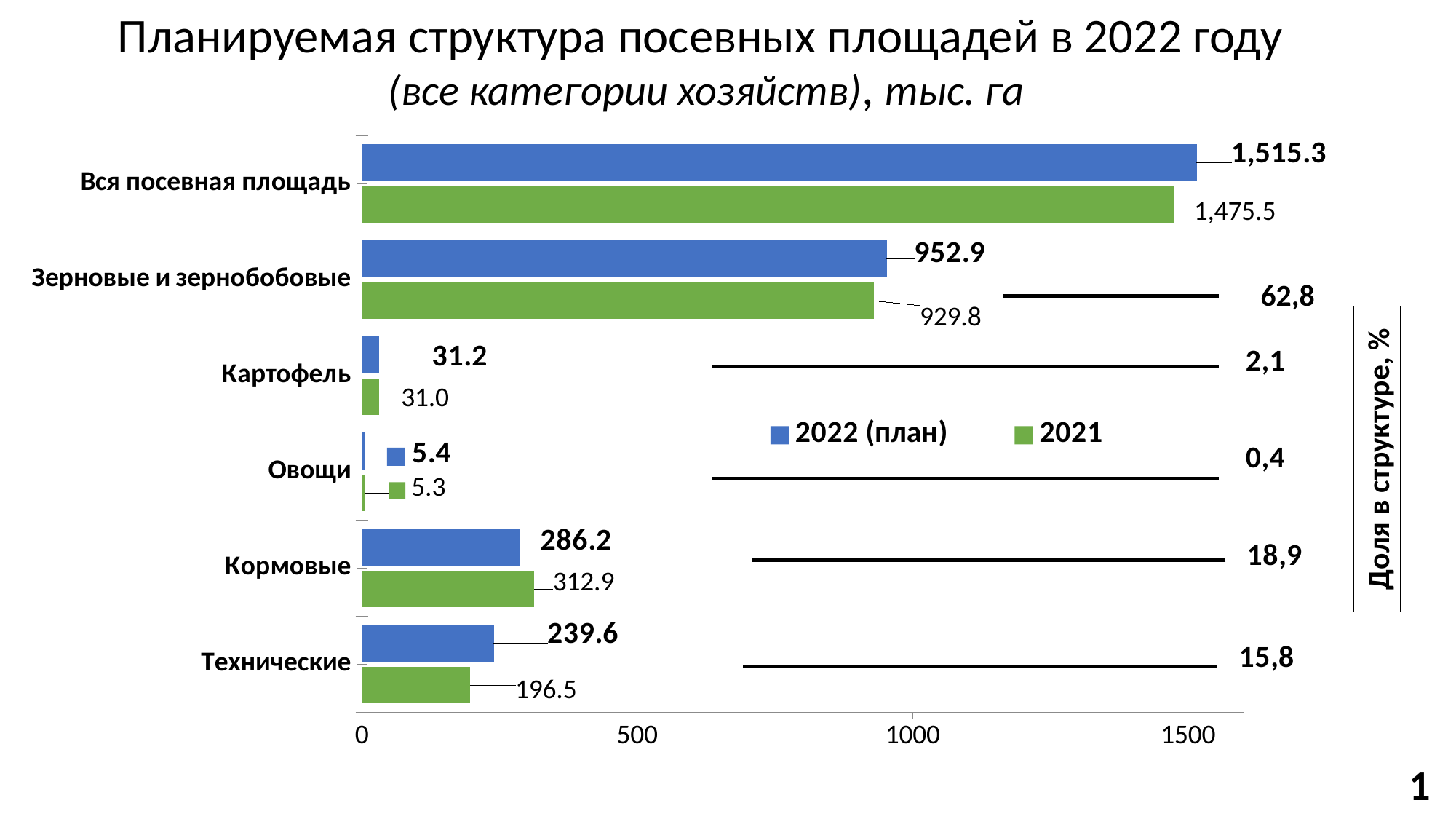

# Планируемая структура посевных площадей в 2022 году (все категории хозяйств), тыс. га

### Chart

| Category | 2021 | 2022 (план) |
|---|---|---|
| Технические | 196.5 | 239.6 |
| Кормовые | 312.8999999999997 | 286.2 |
| Овощи | 5.3 | 5.4 |
| Картофель | 31.0 | 31.2 |
| Зерновые и зернобобовые | 929.8 | 952.9 |
| Вся посевная площадь | 1475.5 | 1515.3 |
62,8
Доля в структуре, %

1